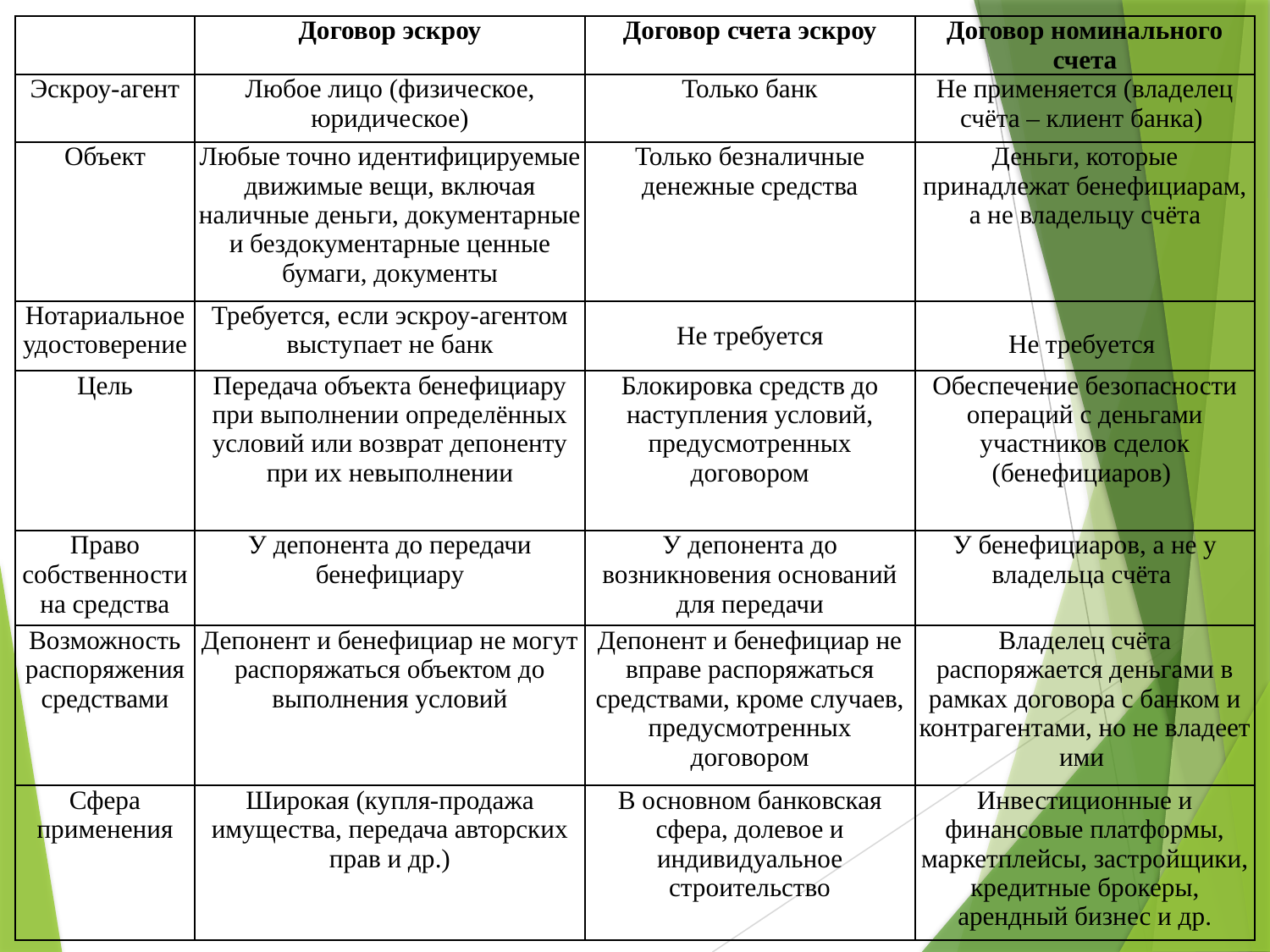

|  | Договор эскроу | Договор счета эскроу | Договор номинального счета |
| --- | --- | --- | --- |
| Эскроу-агент | Любое лицо (физическое, юридическое) | Только банк | Не применяется (владелец счёта ‒ клиент банка) |
| Объект | Любые точно идентифицируемые движимые вещи, включая наличные деньги, документарные и бездокументарные ценные бумаги, документы | Только безналичные денежные средства | Деньги, которые принадлежат бенефициарам, а не владельцу счёта |
| Нотариальное удостоверение | Требуется, если эскроу-агентом выступает не банк | Не требуется | Не требуется |
| Цель | Передача объекта бенефициару при выполнении определённых условий или возврат депоненту при их невыполнении | Блокировка средств до наступления условий, предусмотренных договором | Обеспечение безопасности операций с деньгами участников сделок (бенефициаров) |
| Право собственности на средства | У депонента до передачи бенефициару | У депонента до возникновения оснований для передачи | У бенефициаров, а не у владельца счёта |
| Возможность распоряжения средствами | Депонент и бенефициар не могут распоряжаться объектом до выполнения условий | Депонент и бенефициар не вправе распоряжаться средствами, кроме случаев, предусмотренных договором | Владелец счёта распоряжается деньгами в рамках договора с банком и контрагентами, но не владеет ими |
| Сфера применения | Широкая (купля-продажа имущества, передача авторских прав и др.) | В основном банковская сфера, долевое и индивидуальное строительство | Инвестиционные и финансовые платформы, маркетплейсы, застройщики, кредитные брокеры, арендный бизнес и др. |